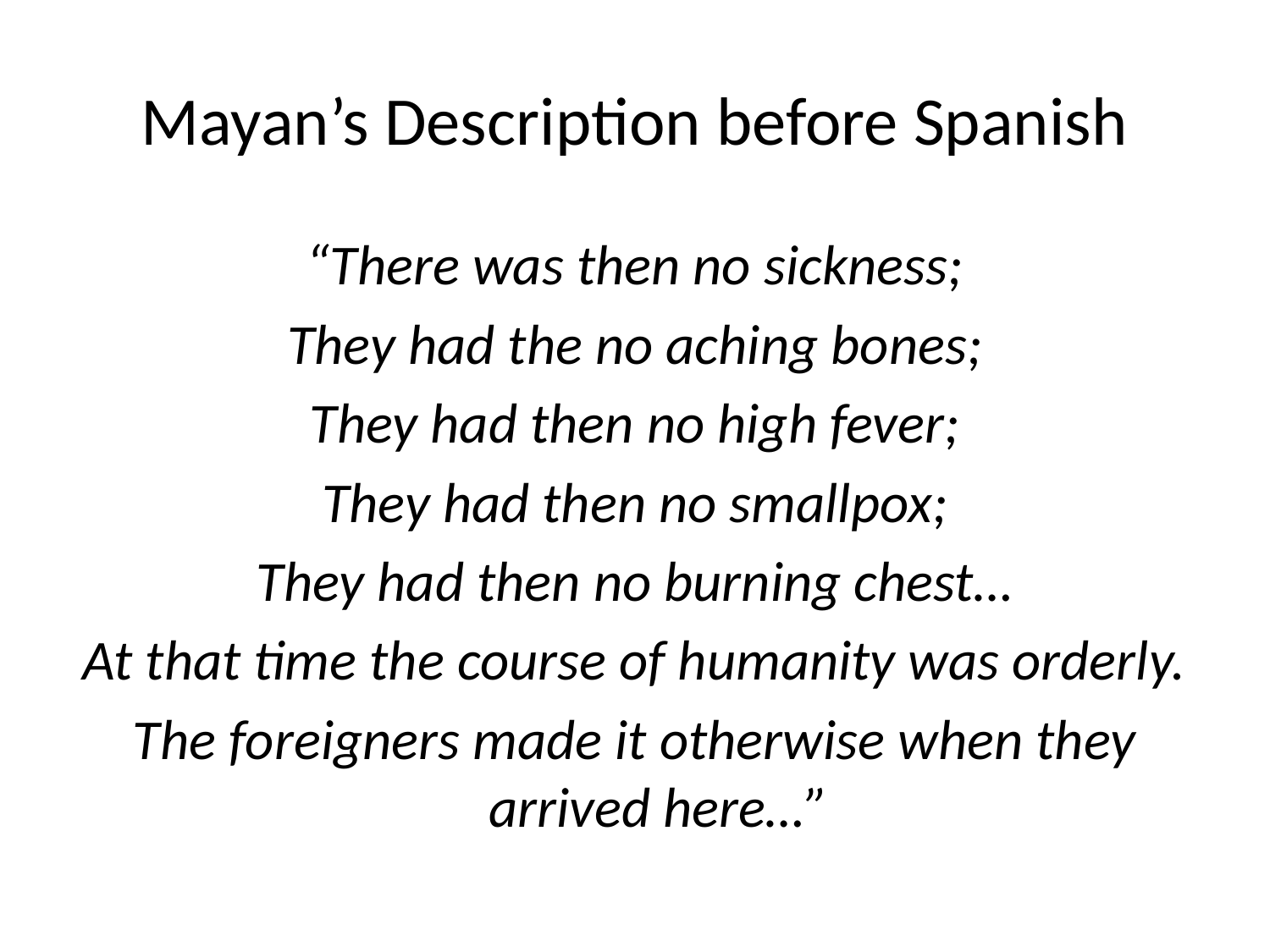

# Mayan’s Description before Spanish
“There was then no sickness;
They had the no aching bones;
They had then no high fever;
They had then no smallpox;
They had then no burning chest…
At that time the course of humanity was orderly.
The foreigners made it otherwise when they arrived here…”